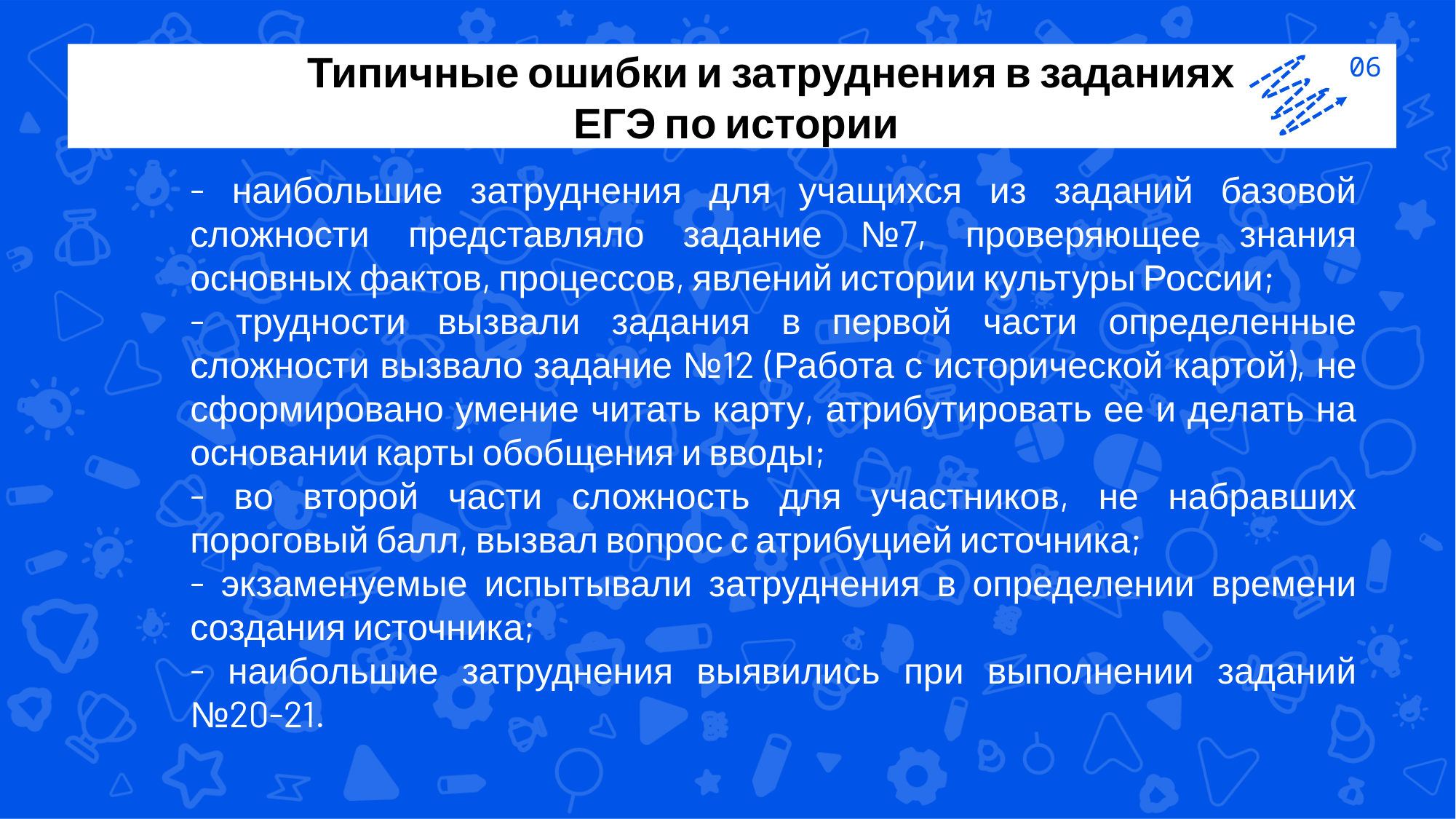

ТиТиТТипичные ошибки и затруднения в заданиях
 ЕГЭ по истории

06
- наибольшие затруднения для учащихся из заданий базовой сложности представляло задание №7, проверяющее знания основных фактов, процессов, явлений истории культуры России;
- трудности вызвали задания в первой части определенные сложности вызвало задание №12 (Работа с исторической картой), не сформировано умение читать карту, атрибутировать ее и делать на основании карты обобщения и вводы;
- во второй части сложность для участников, не набравших пороговый балл, вызвал вопрос с атрибуцией источника;
- экзаменуемые испытывали затруднения в определении времени создания источника;
- наибольшие затруднения выявились при выполнении заданий №20-21.